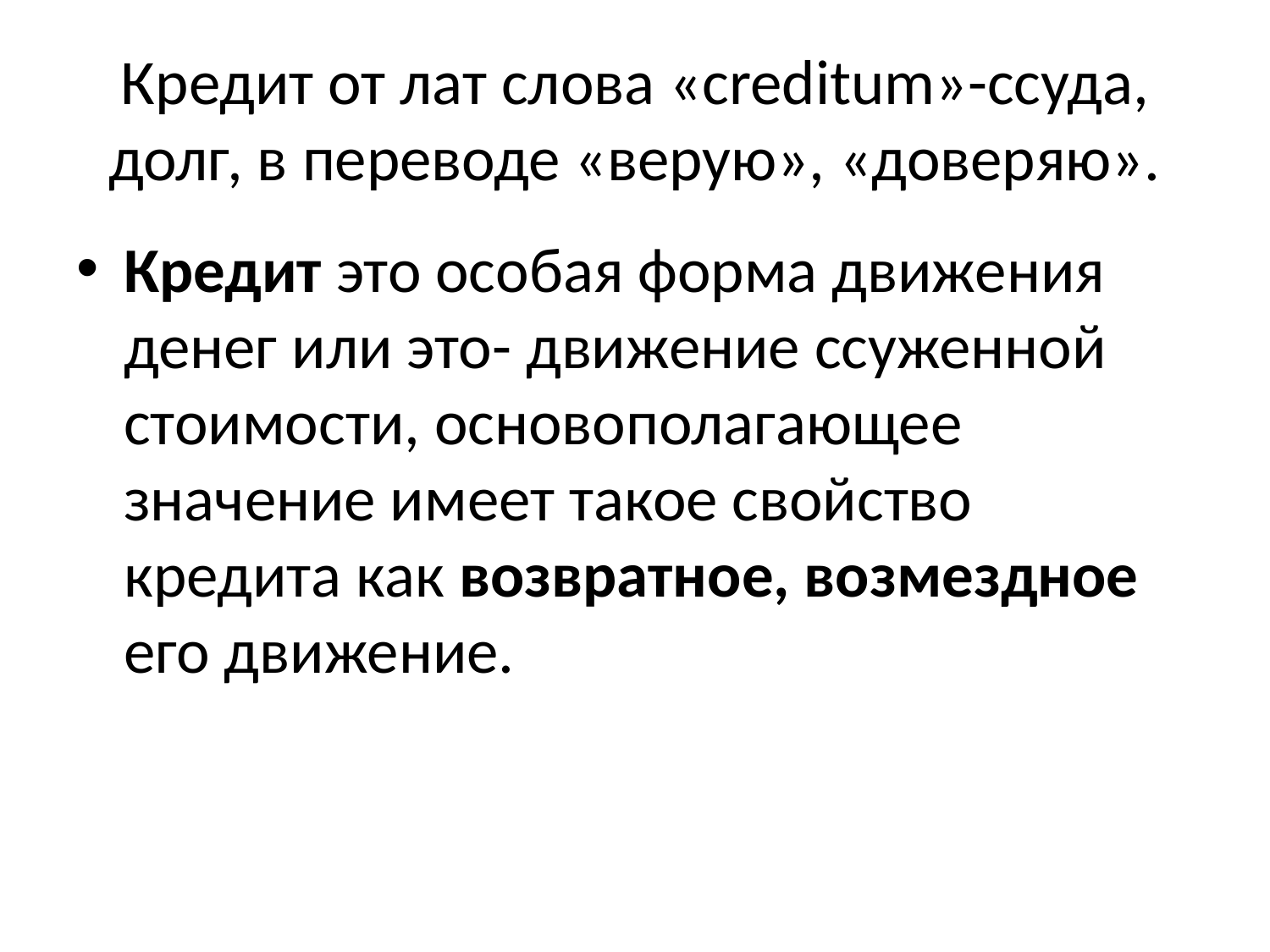

# Кредит от лат слова «creditum»-ссуда, долг, в переводе «верую», «доверяю».
Кредит это особая форма движения денег или это- движение ссуженной стоимости, основополагающее значение имеет такое свойство кредита как возвратное, возмездное его движение.